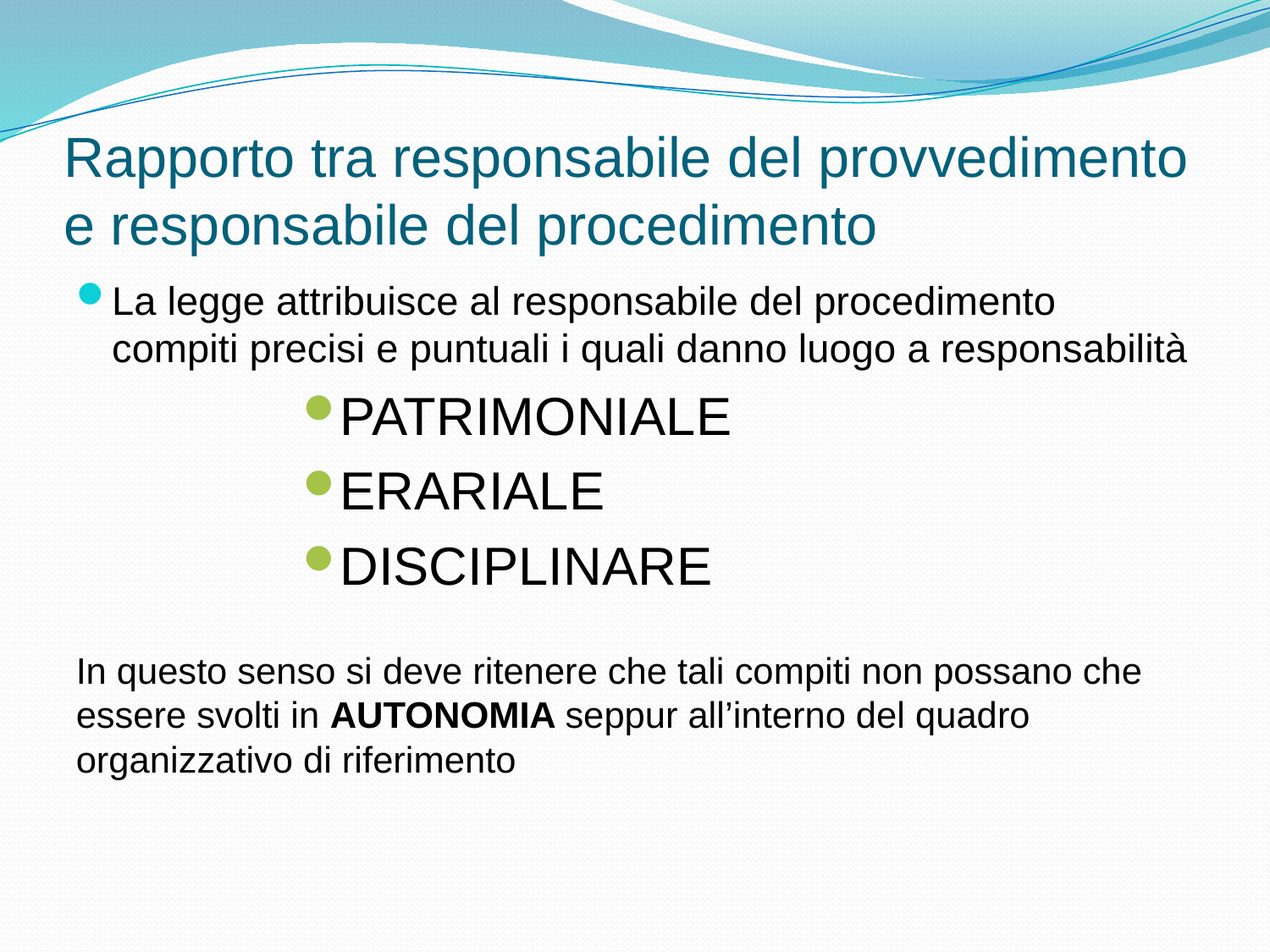

# Rapporto tra responsabile del provvedimento e responsabile del procedimento
La legge attribuisce al responsabile del procedimento compiti precisi e puntuali i quali danno luogo a responsabilità
PATRIMONIALE
ERARIALE
DISCIPLINARE

In questo senso si deve ritenere che tali compiti non possano che essere svolti in AUTONOMIA seppur all’interno del quadro organizzativo di riferimento